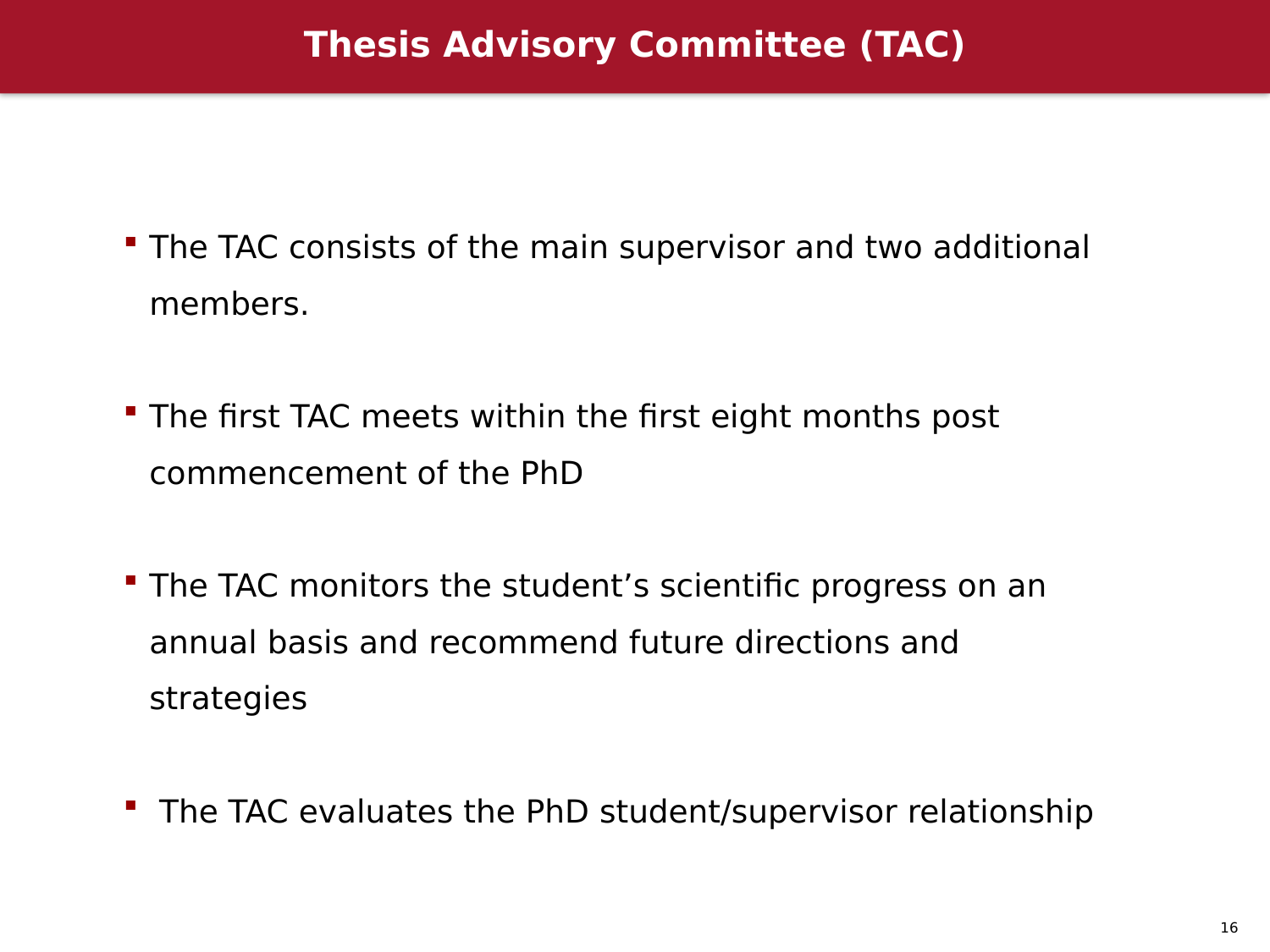

Thesis Advisory Committee (TAC)

The TAC consists of the main supervisor and two additional members.

The first TAC meets within the first eight months post commencement of the PhD

The TAC monitors the student’s scientific progress on an annual basis and recommend future directions and strategies

 The TAC evaluates the PhD student/supervisor relationship